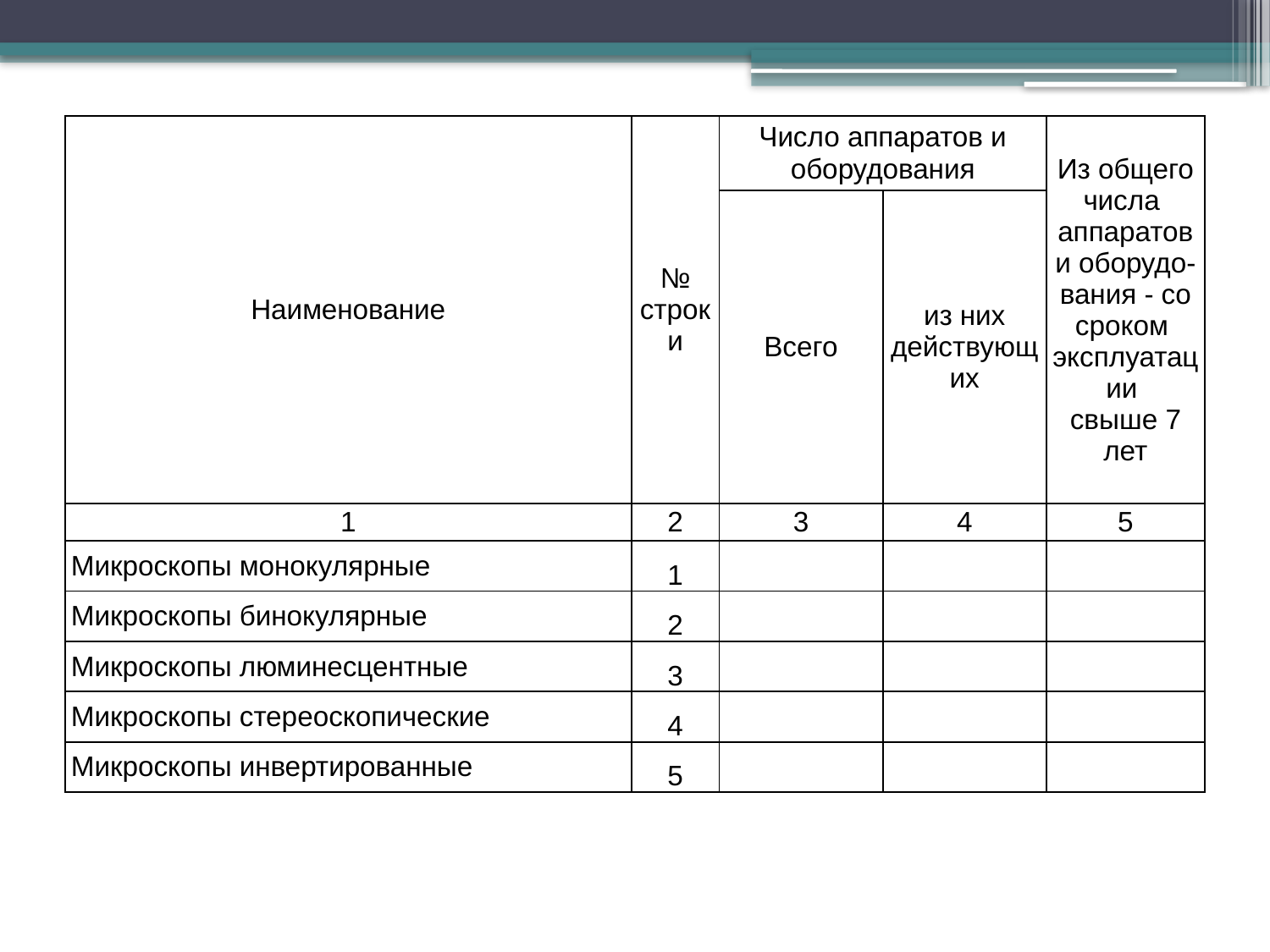

| Наименование | № строки | Число аппаратов и оборудования |  | Из общего числа аппаратов и оборудо-вания - со сроком эксплуатации свыше 7 лет |
| --- | --- | --- | --- | --- |
|  |  | Всего | из них действующих |  |
| 1 | 2 | 3 | 4 | 5 |
| Микроскопы монокулярные | 1 |  |  |  |
| Микроскопы бинокулярные | 2 |  |  |  |
| Микроскопы люминесцентные | 3 |  |  |  |
| Микроскопы стереоскопические | 4 |  |  |  |
| Микроскопы инвертированные | 5 |  |  |  |